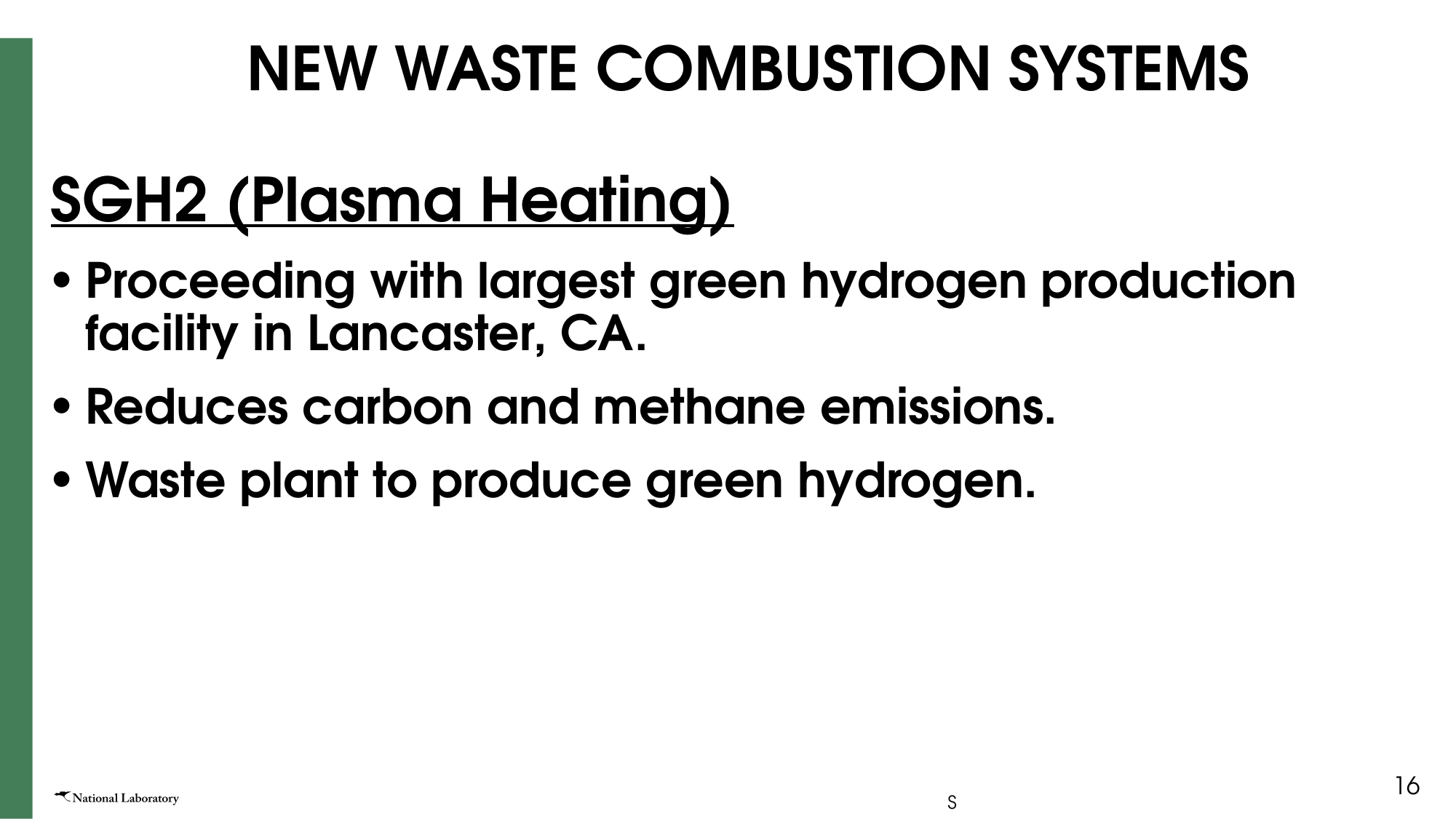

# NEW WASTE COMBUSTION SYSTEMS
SGH2 (Plasma Heating)
Proceeding with largest green hydrogen production facility in Lancaster, CA.
Reduces carbon and methane emissions.
Waste plant to produce green hydrogen.

16
S